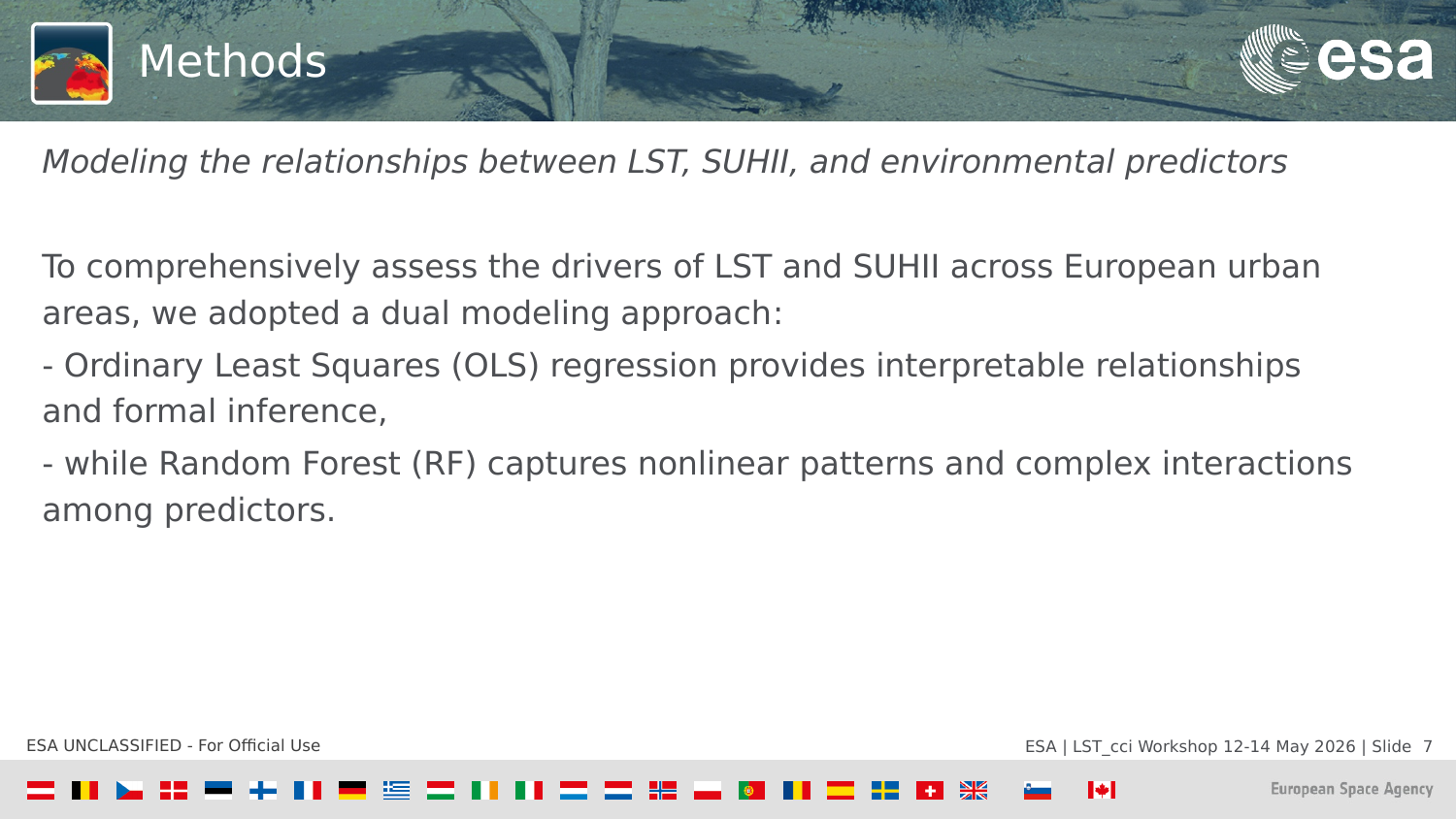

# Methods
Modeling the relationships between LST, SUHII, and environmental predictors

To comprehensively assess the drivers of LST and SUHII across European urban areas, we adopted a dual modeling approach:
- Ordinary Least Squares (OLS) regression provides interpretable relationships and formal inference,
- while Random Forest (RF) captures nonlinear patterns and complex interactions among predictors.